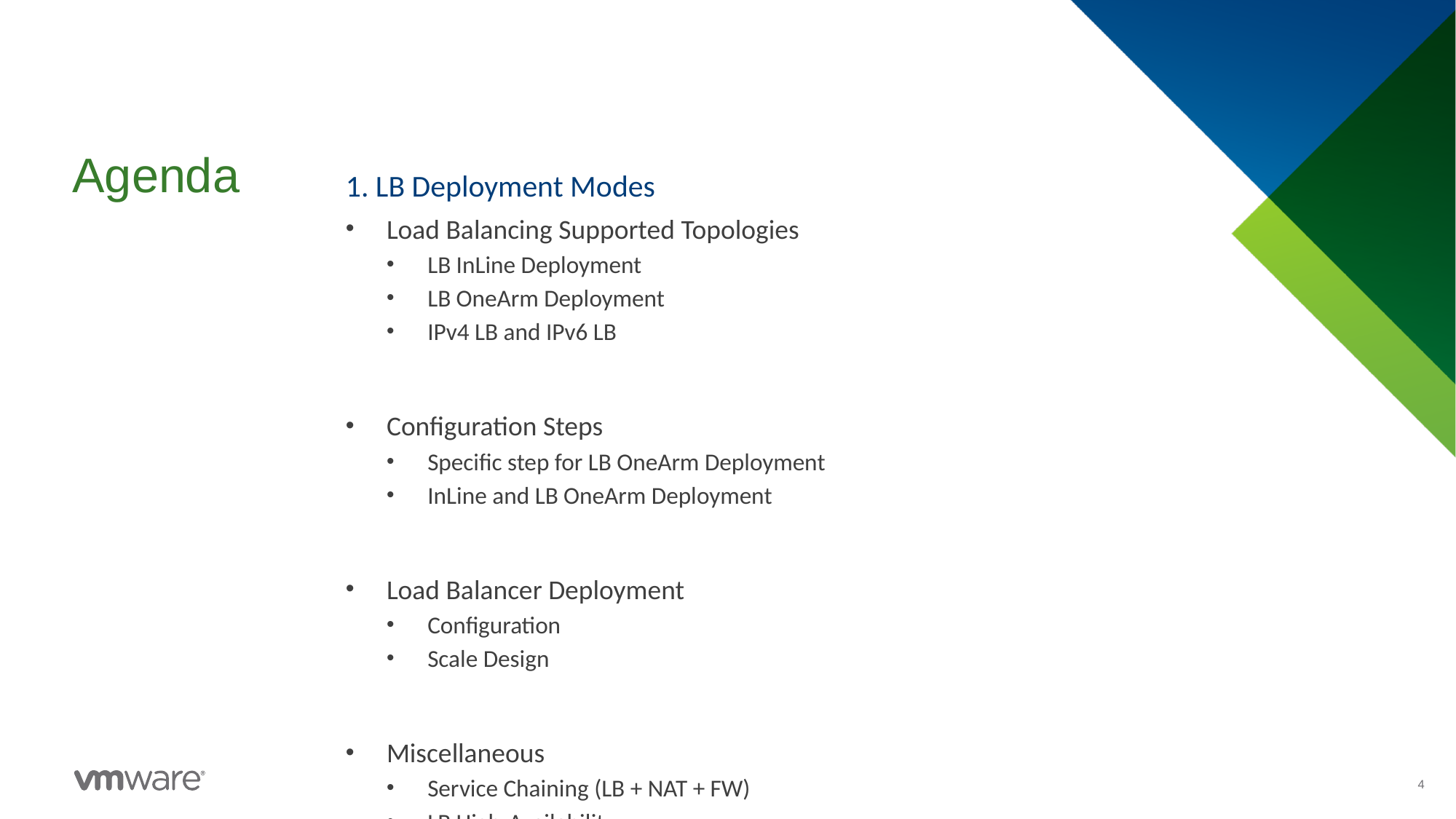

1. LB Deployment Modes
Load Balancing Supported Topologies
LB InLine Deployment
LB OneArm Deployment
IPv4 LB and IPv6 LB

Configuration Steps
Specific step for LB OneArm Deployment
InLine and LB OneArm Deployment

Load Balancer Deployment
Configuration
Scale Design

Miscellaneous
Service Chaining (LB + NAT + FW)
LB High-Availability